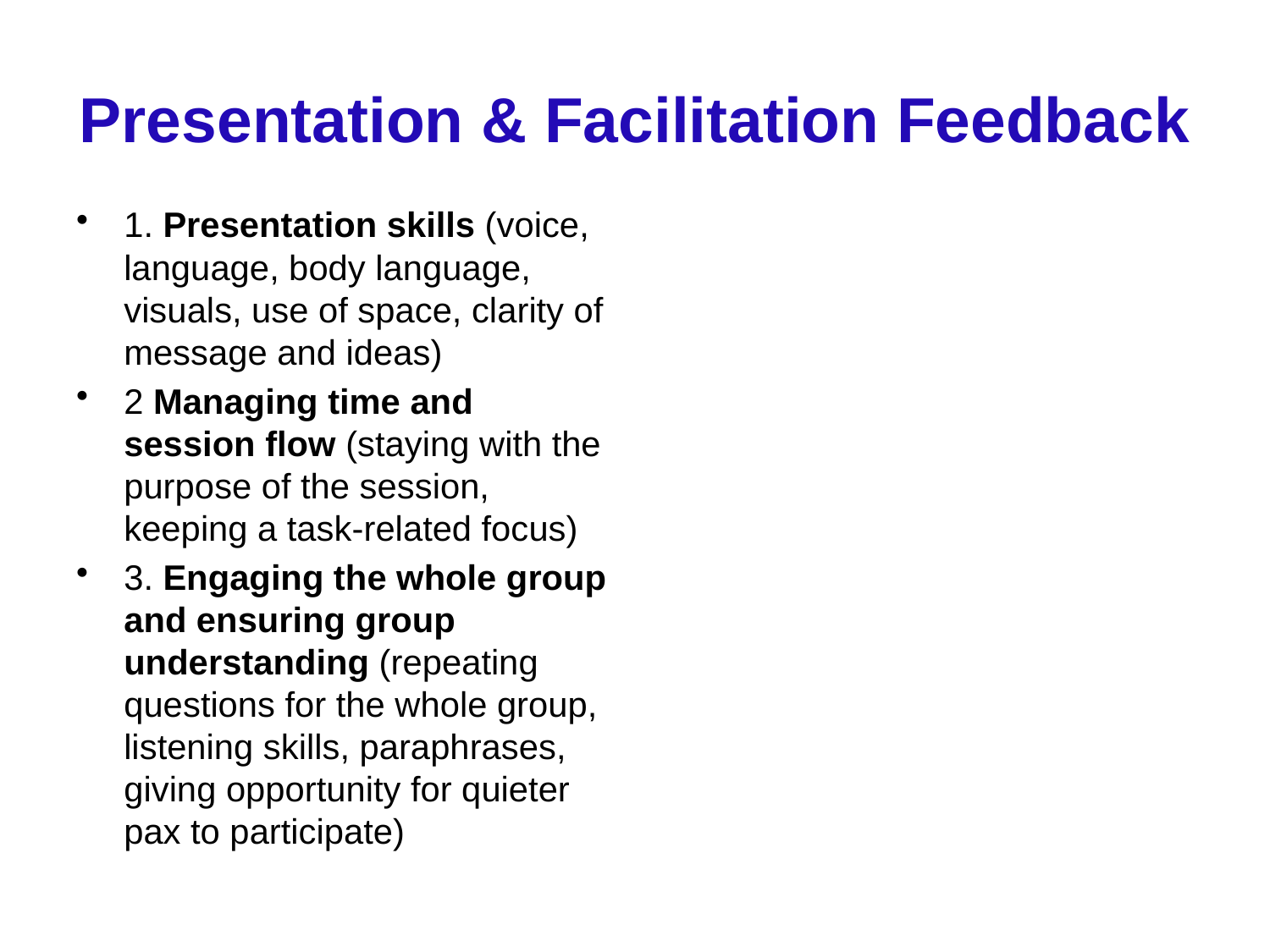

# Presentation & Facilitation Feedback

1. Presentation skills (voice, language, body language, visuals, use of space, clarity of message and ideas)
2 Managing time and session flow (staying with the purpose of the session, keeping a task-related focus)
3. Engaging the whole group and ensuring group understanding (repeating questions for the whole group, listening skills, paraphrases, giving opportunity for quieter pax to participate)